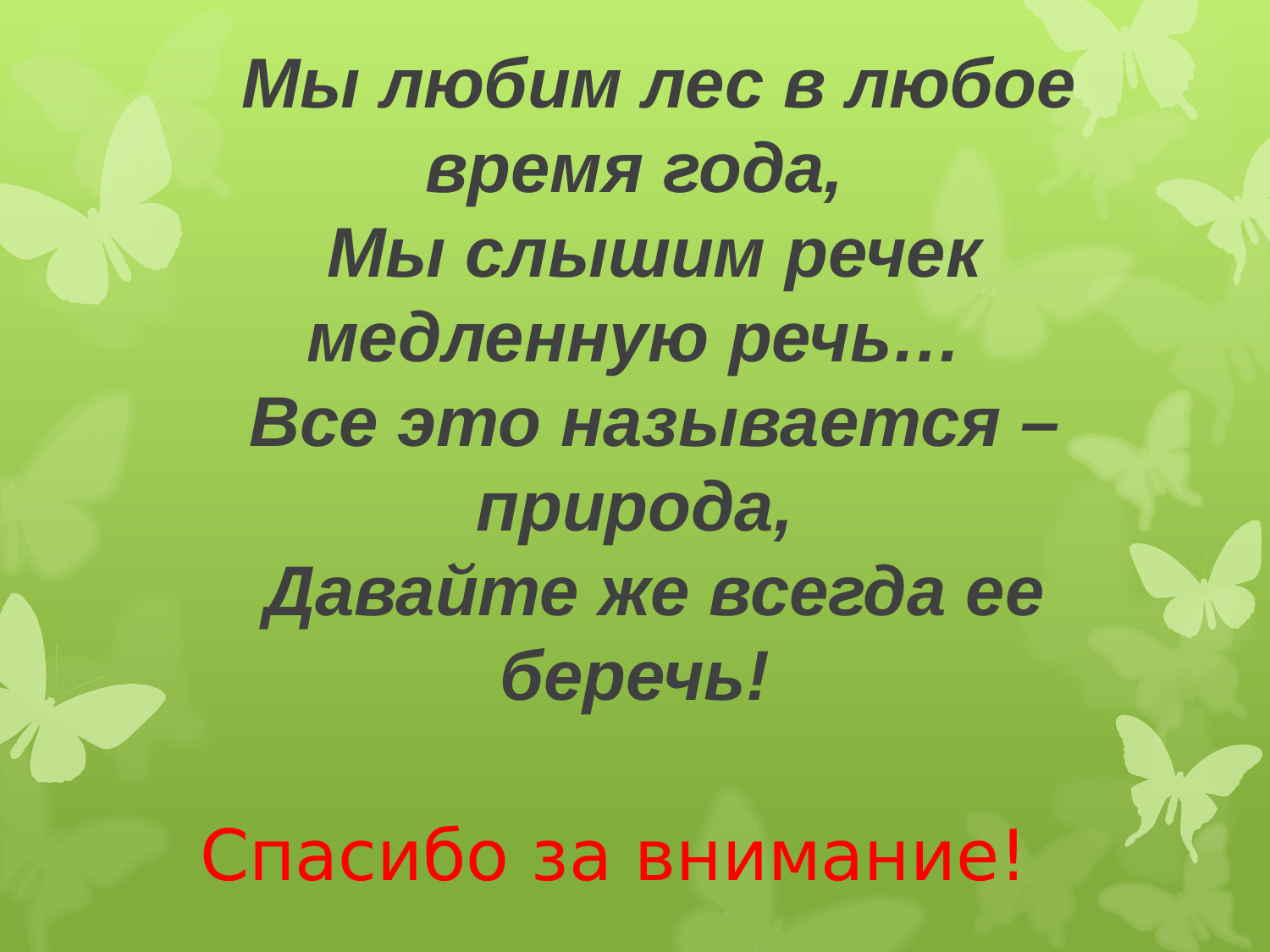

# Мы любим лес в любое время года,   Мы слышим речек медленную речь…   Все это называется – природа, Давайте же всегда ее беречь!

 Спасибо за внимание!